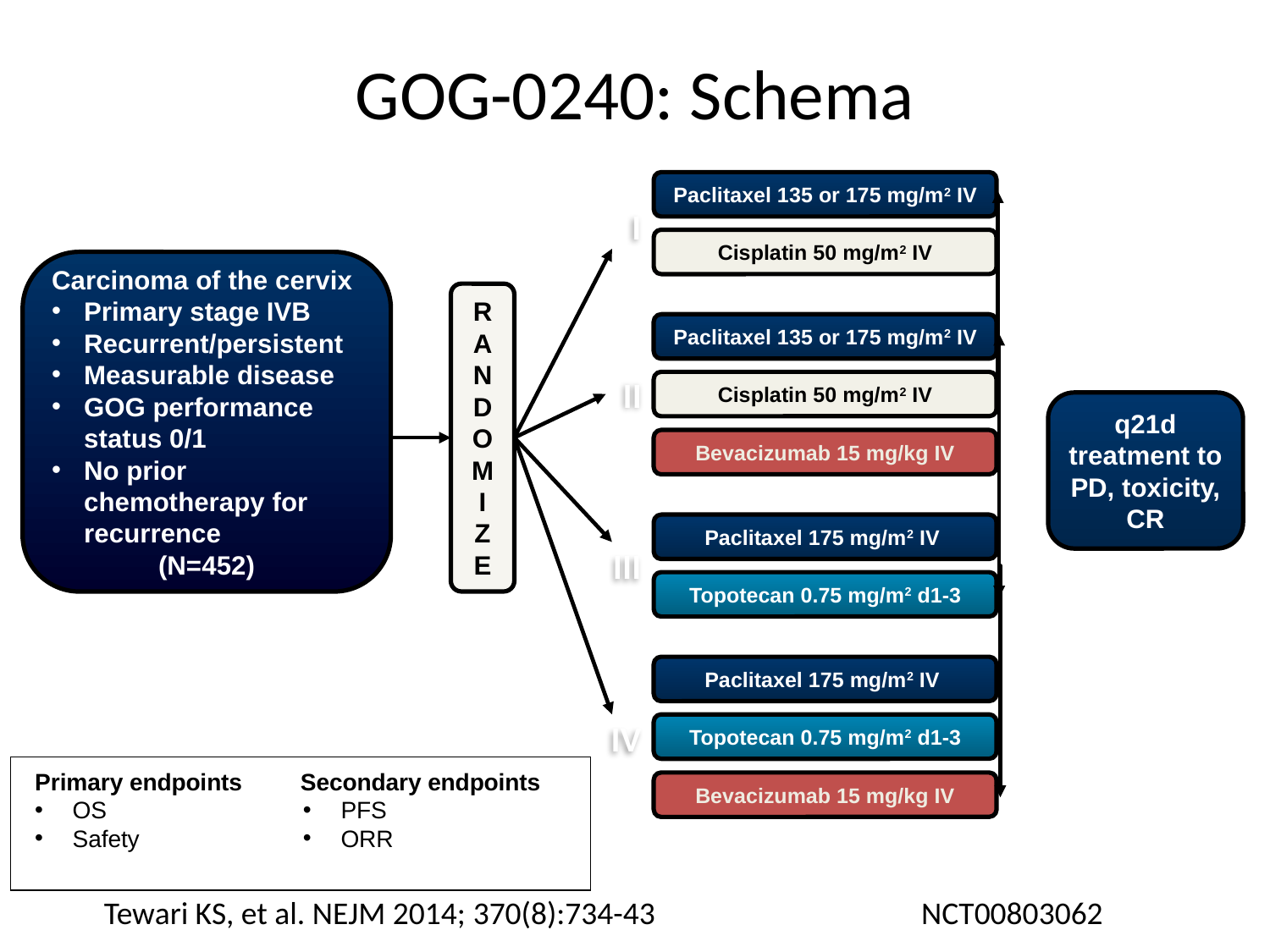

# GOG-0240: Schema
Paclitaxel 135 or 175 mg/m2 IV
I
Cisplatin 50 mg/m2 IV
Chemotherapy alone
Paclitaxel 175 mg/m2 IV
III
Topotecan 0.75 mg/m2 d1-3
Carcinoma of the cervix
Primary stage IVB
Recurrent/persistent
Measurable disease
GOG performance status 0/1
No prior chemotherapy for recurrence
(N=452)
R
A
N
D
O
M
I
Z
E
Paclitaxel 135 or 175 mg/m2 IV
II
Cisplatin 50 mg/m2 IV
Bevacizumab 15 mg/kg IV
Chemotherapy + Bev
Paclitaxel 175 mg/m2 IV
Topotecan 0.75 mg/m2 d1-3
IV
Bevacizumab 15 mg/kg IV
q21d treatment to PD, toxicity, CR
1:1:1:1
Stratification factors:
Stage IVB vs recurrent/persistent disease
Performance status
Prior cisplatin treatment as radiation sensitizer
Primary endpoints
OS
Safety

Secondary endpoints
PFS
ORR
HRQOL
Tewari KS, et al. NEJM 2014; 370(8):734-43
 NCT00803062